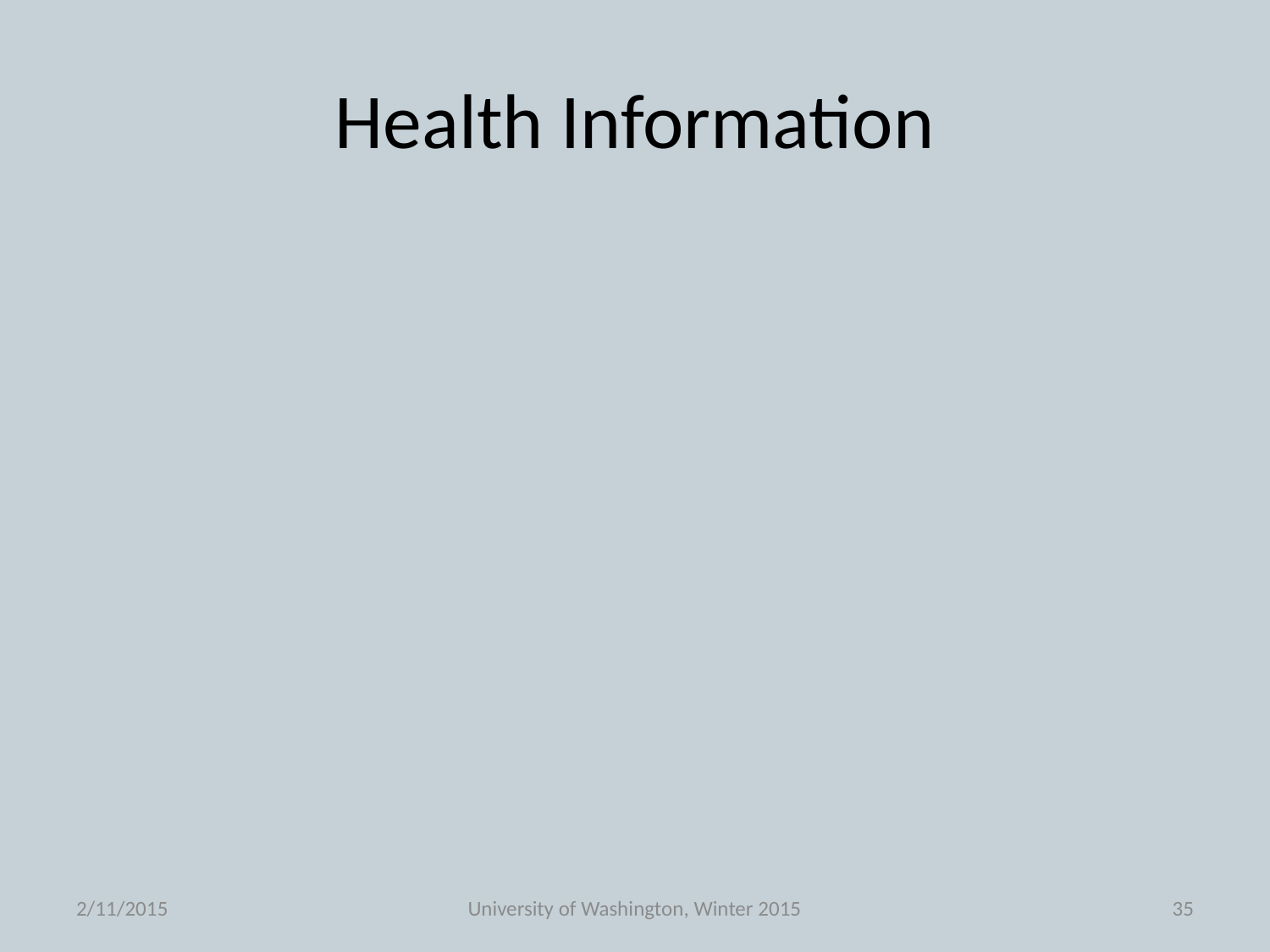

# Health Information

2/11/2015
University of Washington, Winter 2015
35